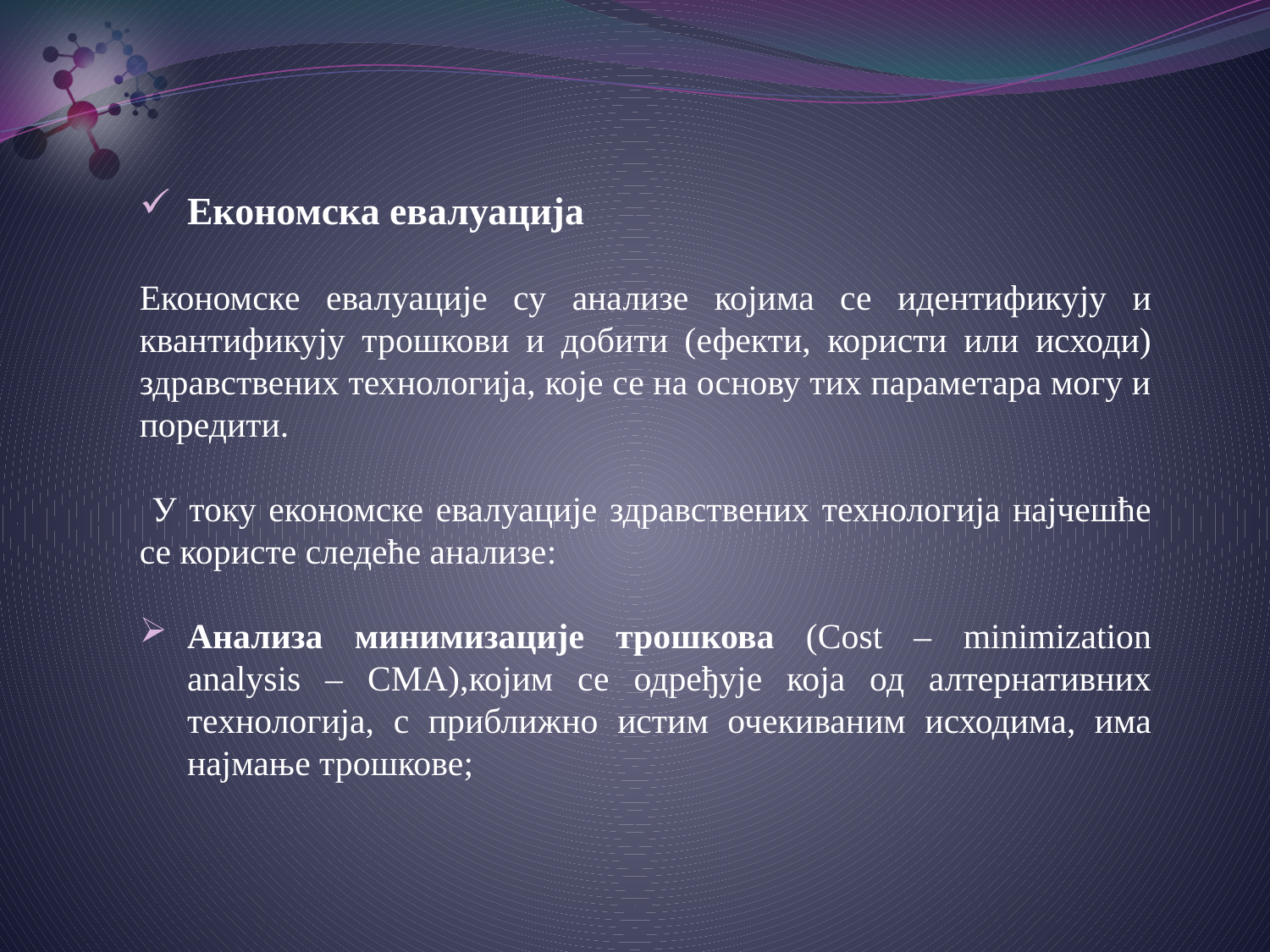

Економска евалуација

Економске евалуације су анализе којима се идентификују и квантификују трошкови и добити (ефекти, користи или исходи) здравствених технологија, које се на основу тих параметара могу и поредити.

 У току економске евалуације здравствених технологија најчешће се користе следеће анализе:

Анализа минимизације трошкова (Cost – minimization analysis – CMA),којим се одређује која од алтернативних технологија, с приближно истим очекиваним исходима, има најмање трошкове;